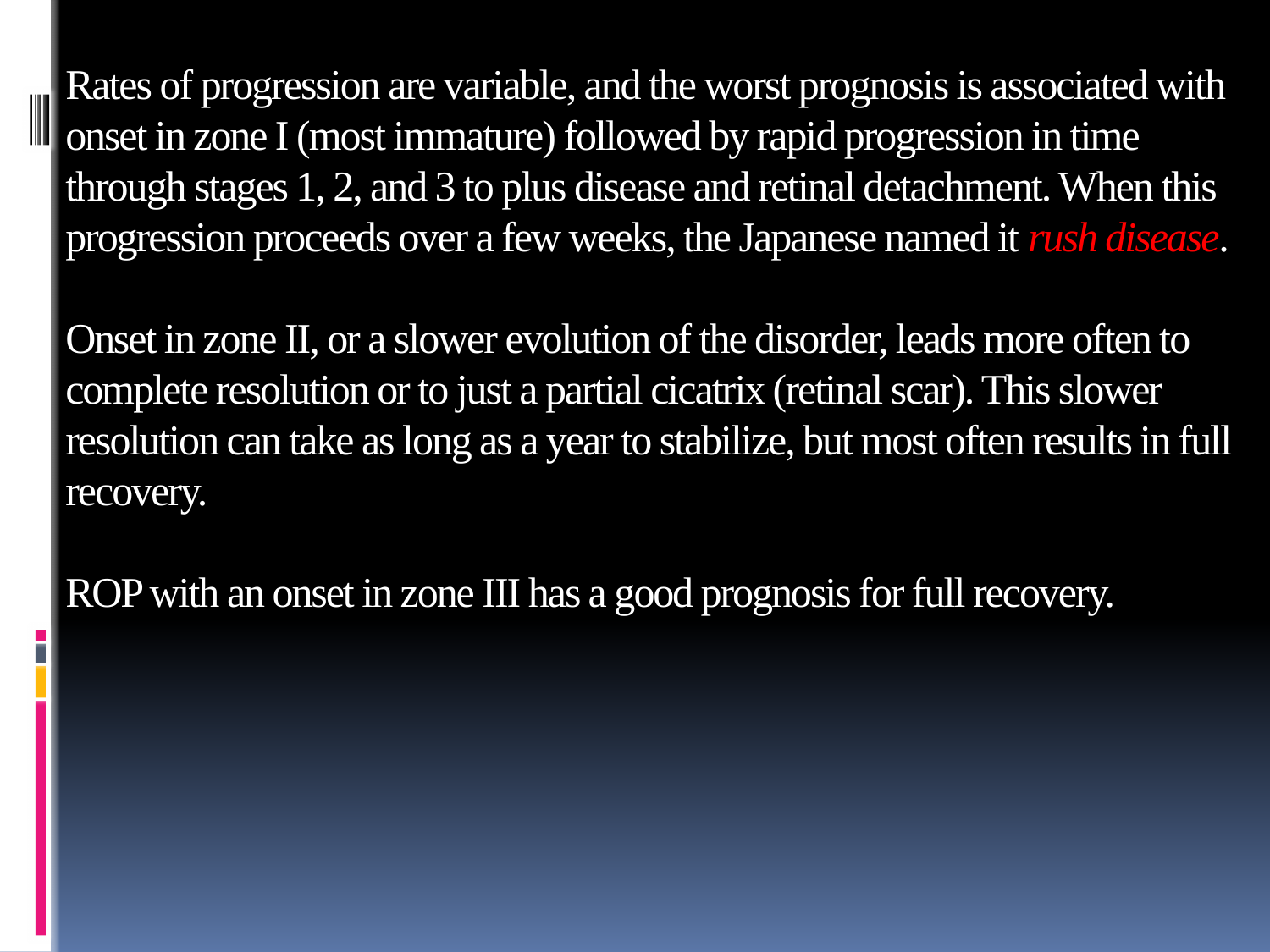

# Rates of progression are variable, and the worst prognosis is associated with onset in zone I (most immature) followed by rapid progression in time through stages 1, 2, and 3 to plus disease and retinal detachment. When this progression proceeds over a few weeks, the Japanese named it rush disease. Onset in zone II, or a slower evolution of the disorder, leads more often to complete resolution or to just a partial cicatrix (retinal scar). This slower resolution can take as long as a year to stabilize, but most often results in full recovery. ROP with an onset in zone III has a good prognosis for full recovery.